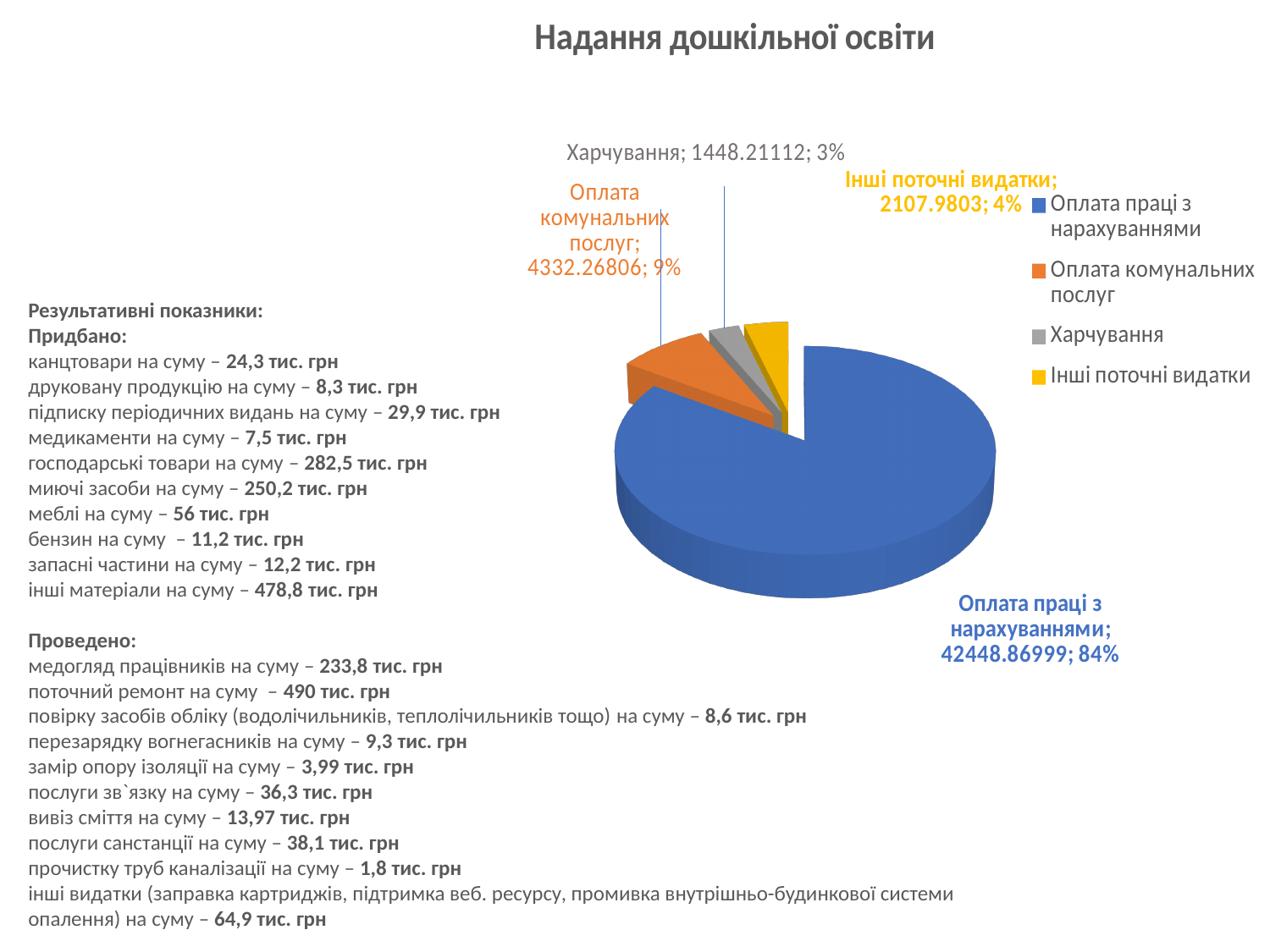

[unsupported chart]

Результативні показники:
Придбано:
канцтовари на суму – 24,3 тис. грн
друковану продукцію на суму – 8,3 тис. грн
підписку періодичних видань на суму – 29,9 тис. грн
медикаменти на суму – 7,5 тис. грн
господарські товари на суму – 282,5 тис. грн
миючі засоби на суму – 250,2 тис. грн
меблі на суму – 56 тис. грн
бензин на суму  – 11,2 тис. грн
запасні частини на суму – 12,2 тис. грн
інші матеріали на суму – 478,8 тис. грн

Проведено:
медогляд працівників на суму – 233,8 тис. грн
поточний ремонт на суму  – 490 тис. грн
повірку засобів обліку (водолічильників, теплолічильників тощо) на суму – 8,6 тис. грн
перезарядку вогнегасників на суму – 9,3 тис. грн
замір опору ізоляції на суму – 3,99 тис. грн
послуги зв`язку на суму – 36,3 тис. грн
вивіз сміття на суму – 13,97 тис. грн
послуги санстанції на суму – 38,1 тис. грн
прочистку труб каналізації на суму – 1,8 тис. грн
інші видатки (заправка картриджів, підтримка веб. ресурсу, промивка внутрішньо-будинкової системи опалення) на суму – 64,9 тис. грн